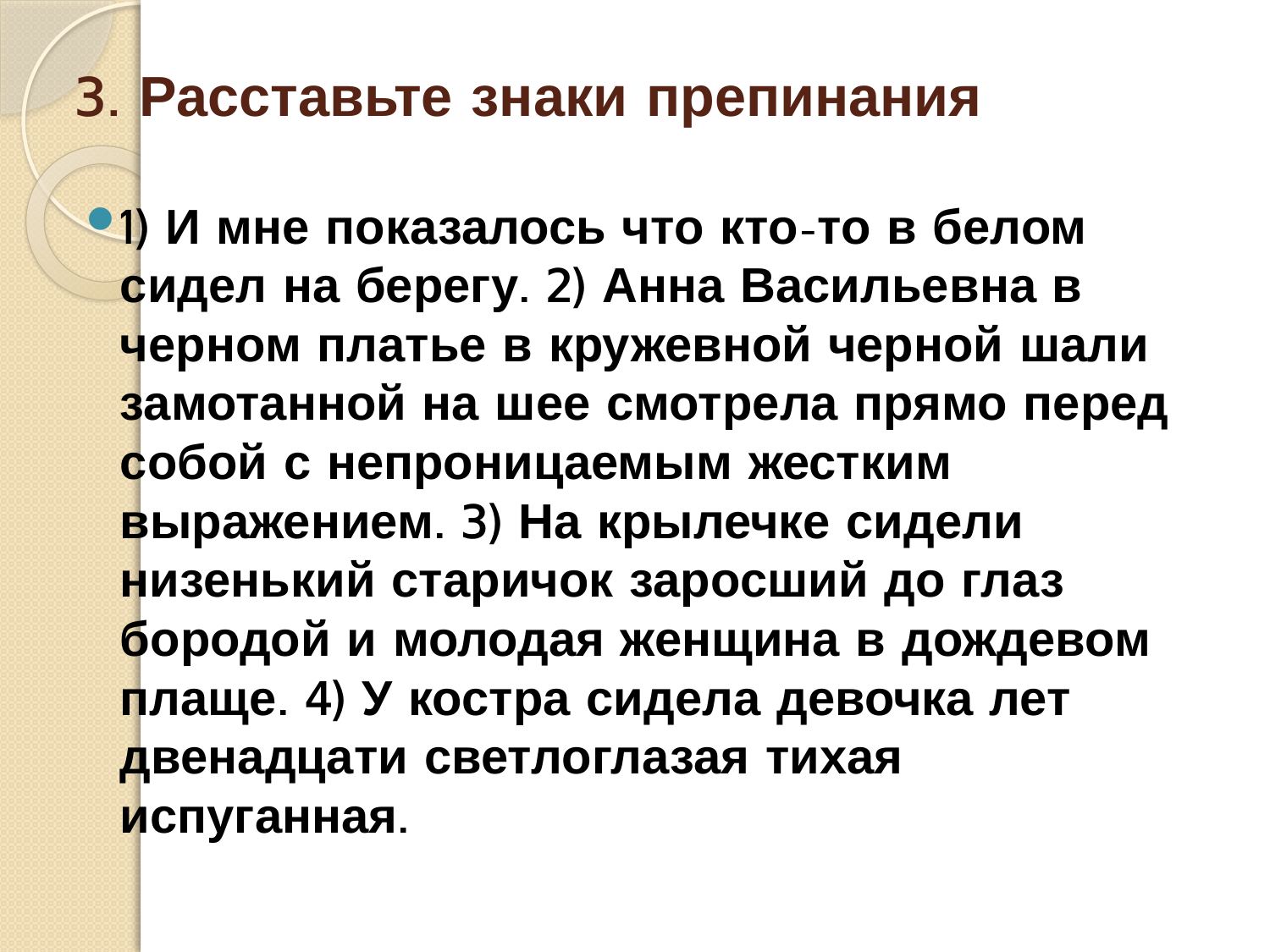

# 3. Расставьте знаки препинания
1) И мне показалось что кто-то в белом сидел на берегу. 2) Анна Васильевна в черном платье в кружевной черной шали замотанной на шее смотрела прямо перед собой с непроницаемым жестким выражением. 3) На крылечке сидели низенький старичок заросший до глаз бородой и молодая женщина в дождевом плаще. 4) У костра сидела девочка лет двенадцати светлоглазая тихая испуганная.